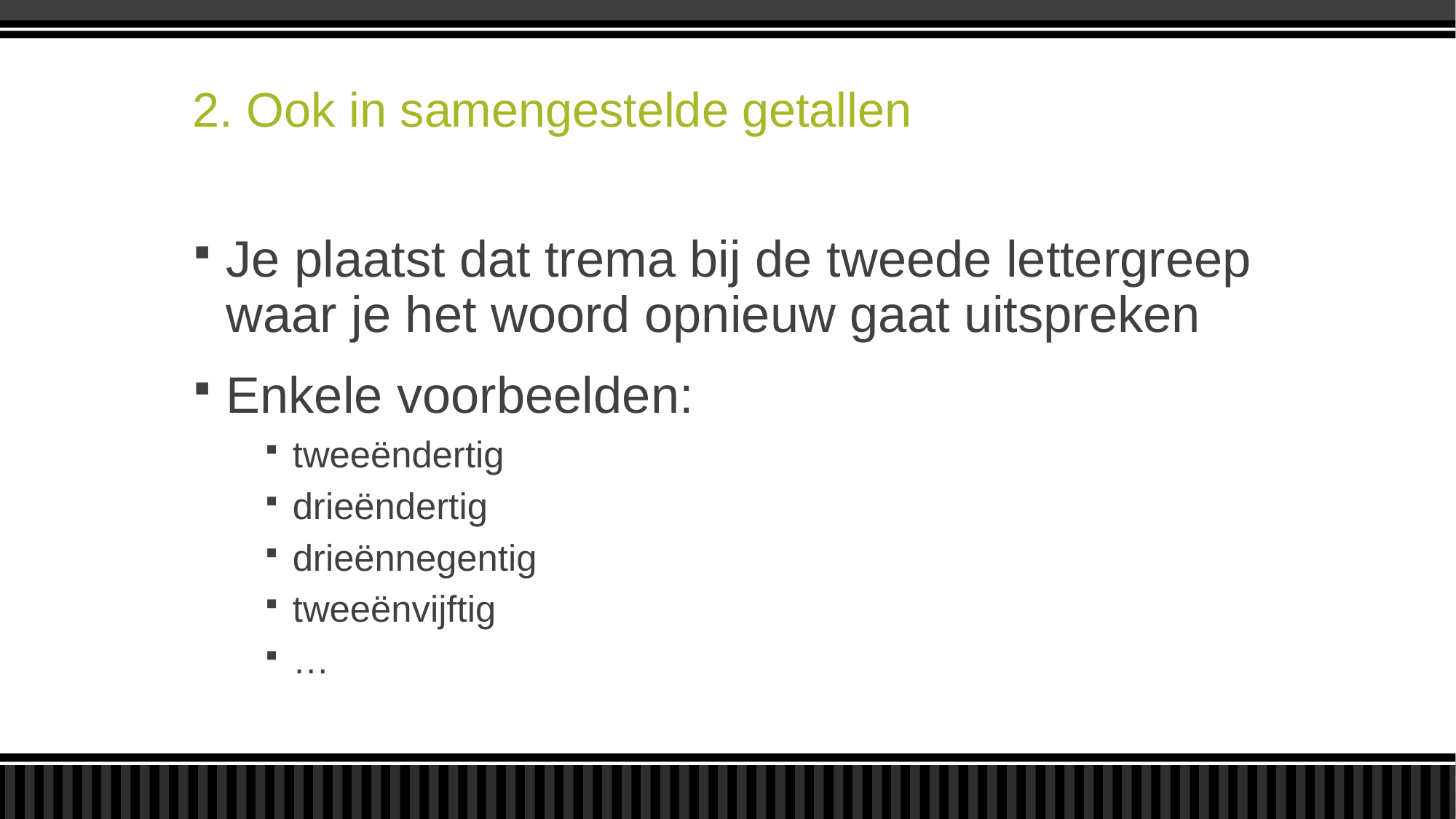

# 2. Ook in samengestelde getallen
Je plaatst dat trema bij de tweede lettergreep waar je het woord opnieuw gaat uitspreken
Enkele voorbeelden:
tweeëndertig
drieëndertig
drieënnegentig
tweeënvijftig
…